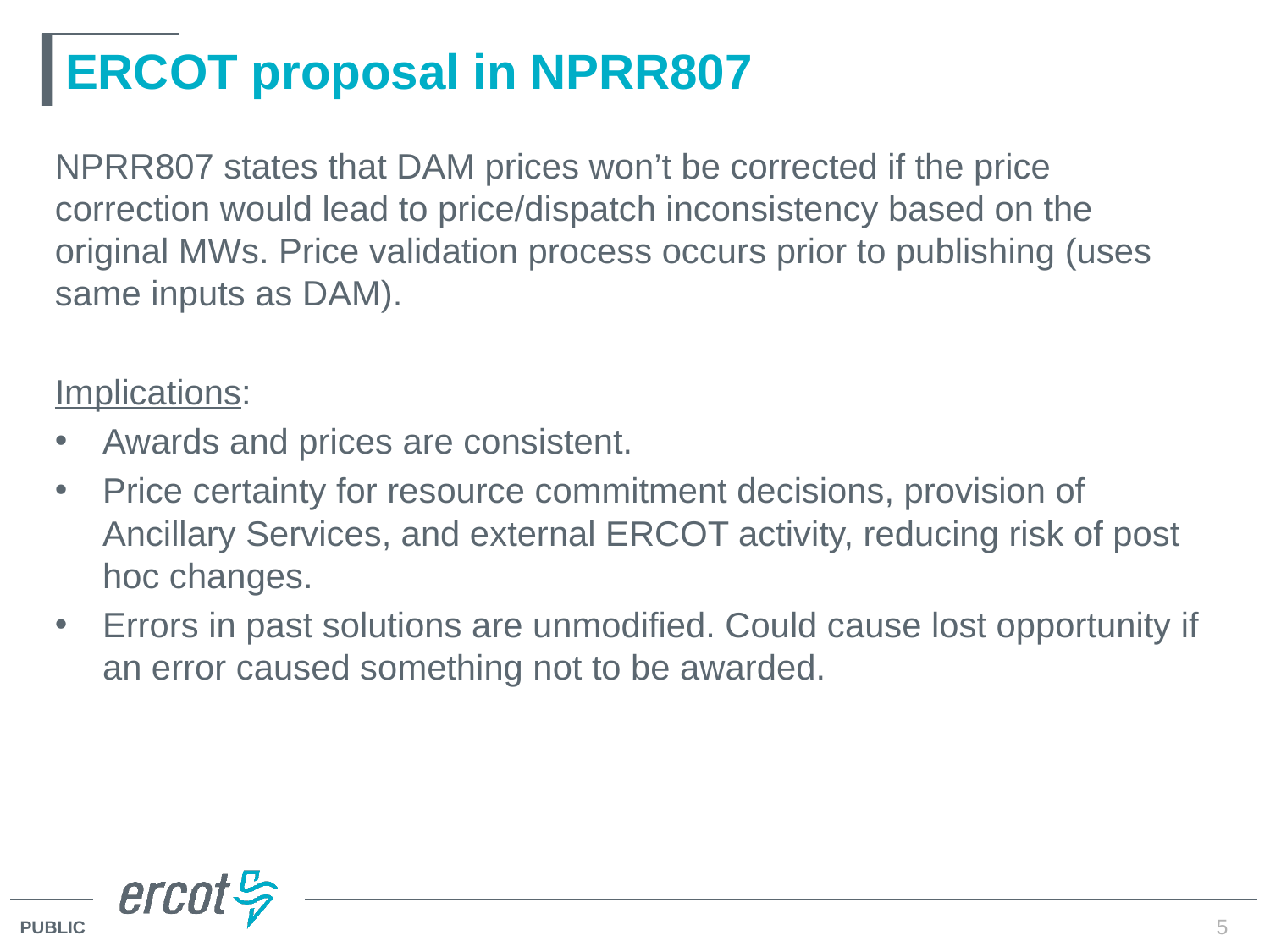

# ERCOT proposal in NPRR807
NPRR807 states that DAM prices won’t be corrected if the price correction would lead to price/dispatch inconsistency based on the original MWs. Price validation process occurs prior to publishing (uses same inputs as DAM).

Implications:
Awards and prices are consistent.
Price certainty for resource commitment decisions, provision of Ancillary Services, and external ERCOT activity, reducing risk of post hoc changes.
Errors in past solutions are unmodified. Could cause lost opportunity if an error caused something not to be awarded.
5